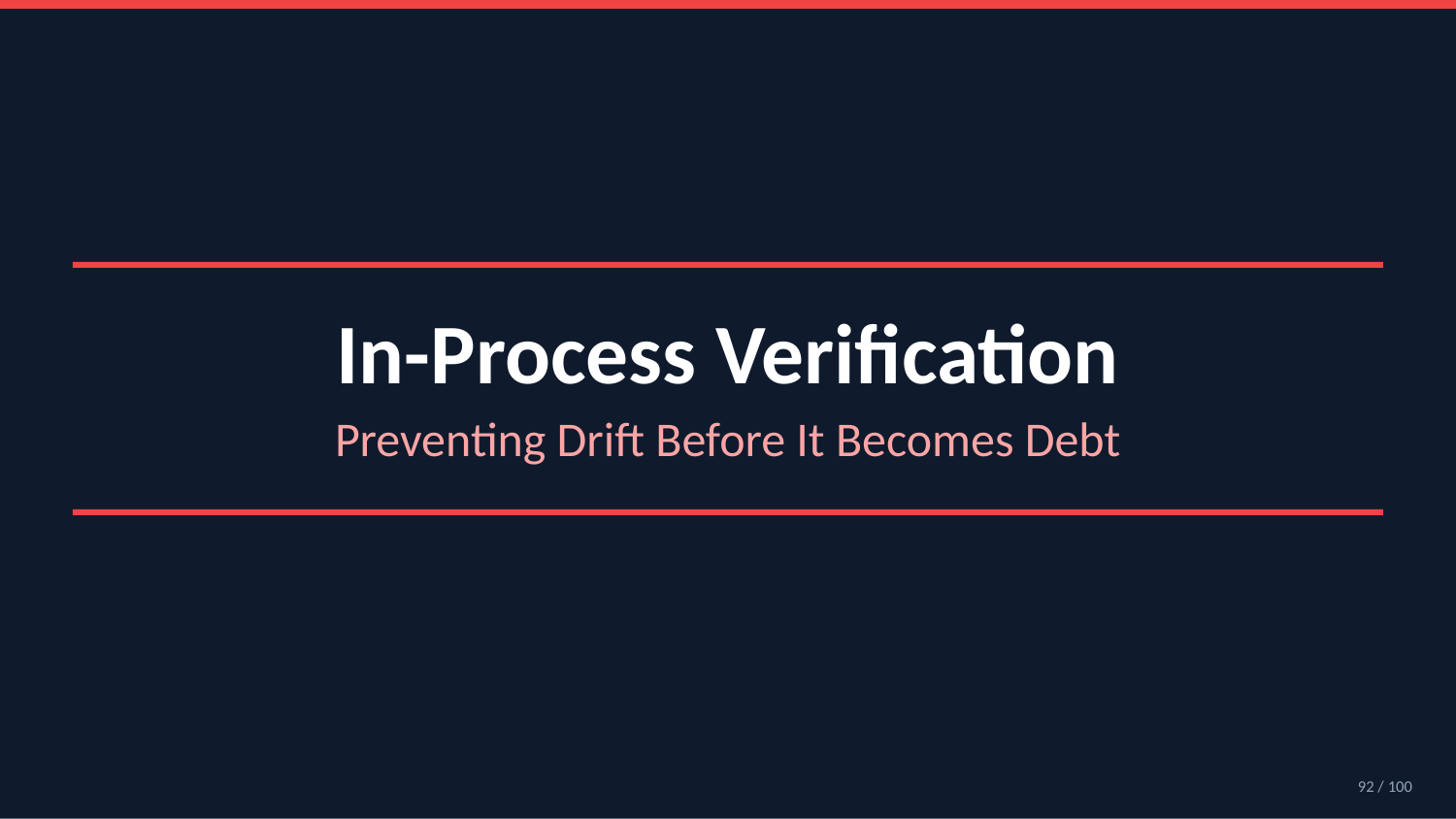

In-Process Verification
Preventing Drift Before It Becomes Debt

92 / 100